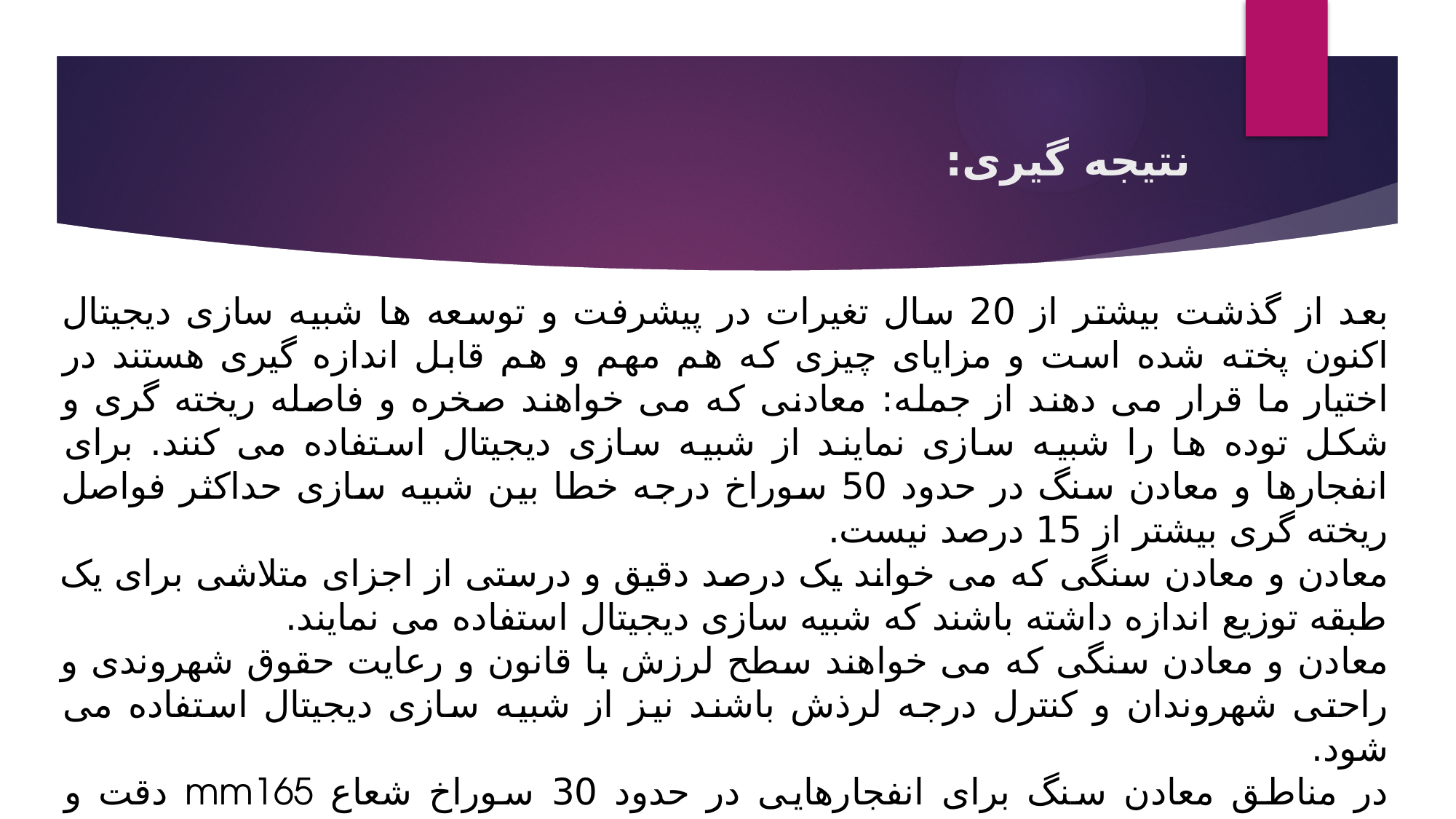

# نتیجه گیری:
بعد از گذشت بیشتر از 20 سال تغیرات در پیشرفت و توسعه ها شبیه سازی دیجیتال اکنون پخته شده است و مزایای چیزی که هم مهم و هم قابل اندازه گیری هستند در اختیار ما قرار می دهند از جمله: معادنی که می خواهند صخره و فاصله ریخته گری و شکل توده ها را شبیه سازی نمایند از شبیه سازی دیجیتال استفاده می کنند. برای انفجارها و معادن سنگ در حدود 50 سوراخ درجه خطا بین شبیه سازی حداکثر فواصل ریخته گری بیشتر از 15 درصد نیست.
معادن و معادن سنگی که می خواند یک درصد دقیق و درستی از اجزای متلاشی برای یک طبقه توزیع اندازه داشته باشند که شبیه سازی دیجیتال استفاده می نمایند.
معادن و معادن سنگی که می خواهند سطح لرزش با قانون و رعایت حقوق شهروندی و راحتی شهروندان و کنترل درجه لرذش باشند نیز از شبیه سازی دیجیتال استفاده می شود.
در مناطق معادن سنگ برای انفجارهایی در حدود 30 سوراخ شعاع mm165 دقت و صحت شبیه سازی لرزش حدود 90 درصد می باشد. مدل کالیبرش در اکثر موارد فردی است.
بخاطر افزایش ابزارهای تصمیم گیری جدیدترین نسل نرم افزار شبیه سازی دیجیتال کمک بزرگی برای عملکرد معدن می باشد که ما را قادر میسازد که از مزایای انها استفاده کنیم و با بیشتر چالش ها به درستی روبرو شویم.